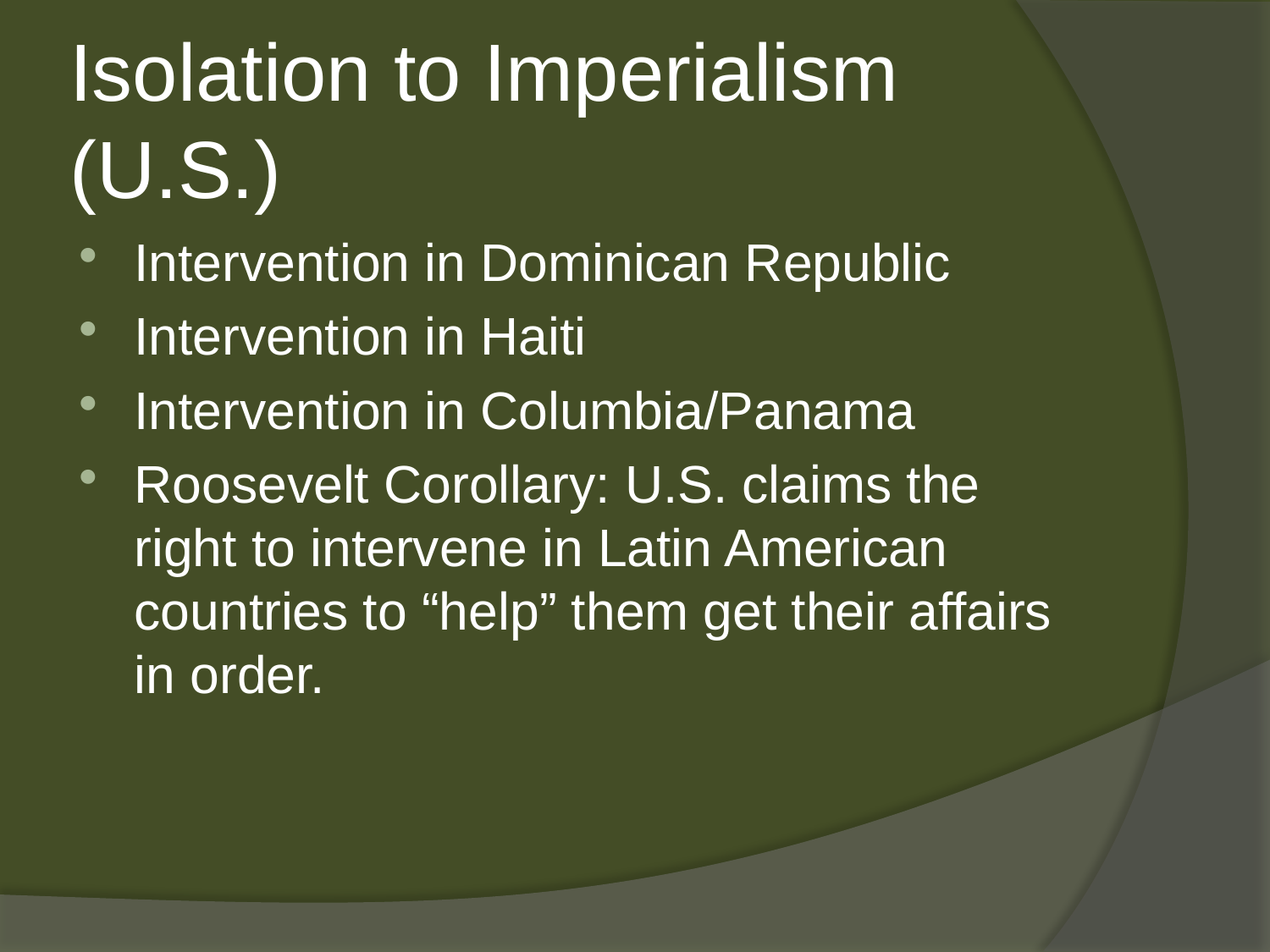

# Isolation to Imperialism (U.S.)
Intervention in Dominican Republic
Intervention in Haiti
Intervention in Columbia/Panama
Roosevelt Corollary: U.S. claims the right to intervene in Latin American countries to “help” them get their affairs in order.